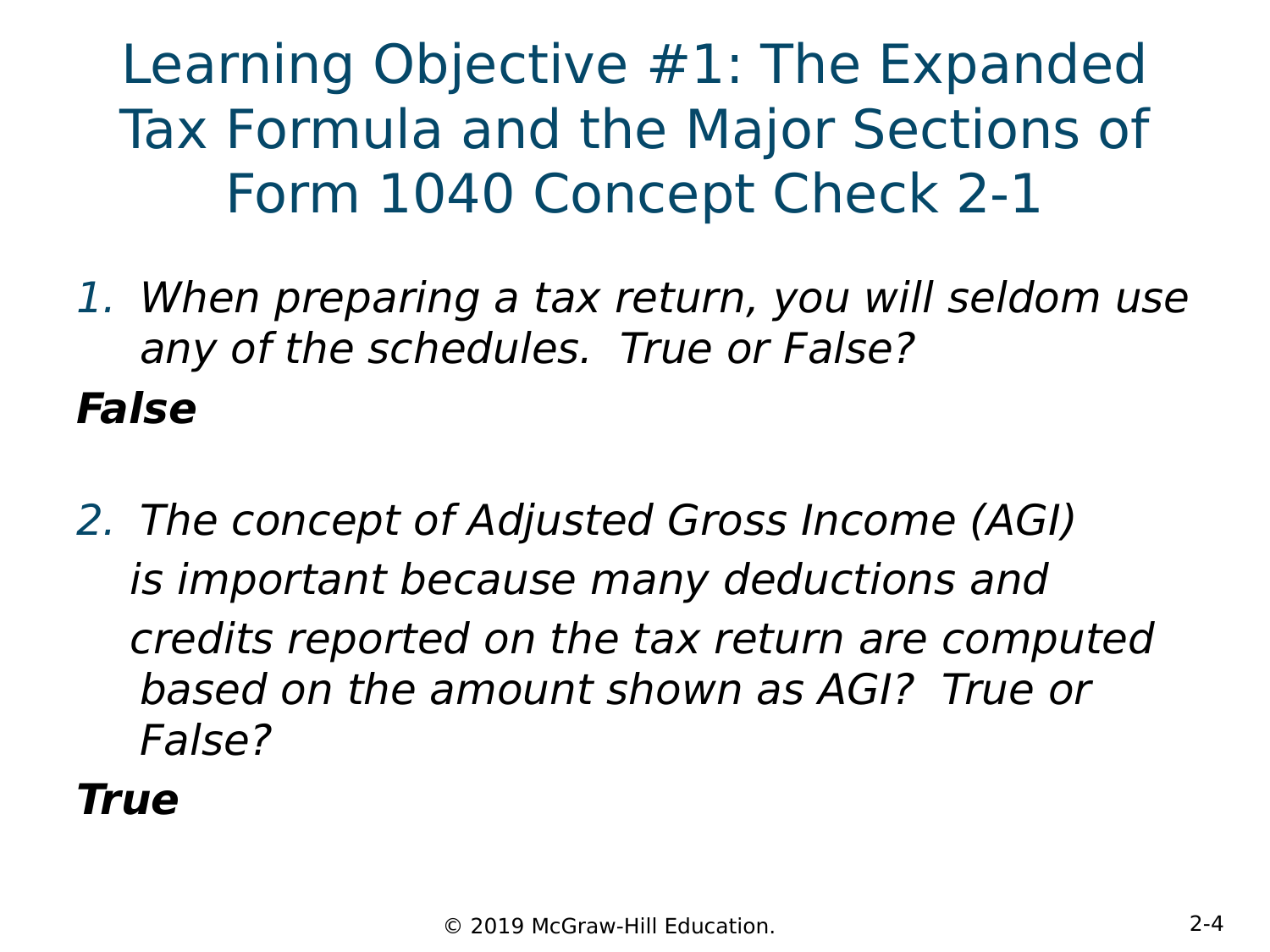

# Learning Objective #1: The Expanded Tax Formula and the Major Sections of Form 1040 Concept Check 2-1
When preparing a tax return, you will seldom use any of the schedules.  True or False?
False
The concept of Adjusted Gross Income (AGI)
    is important because many deductions and
    credits reported on the tax return are computed based on the amount shown as AGI?  True or False?
True